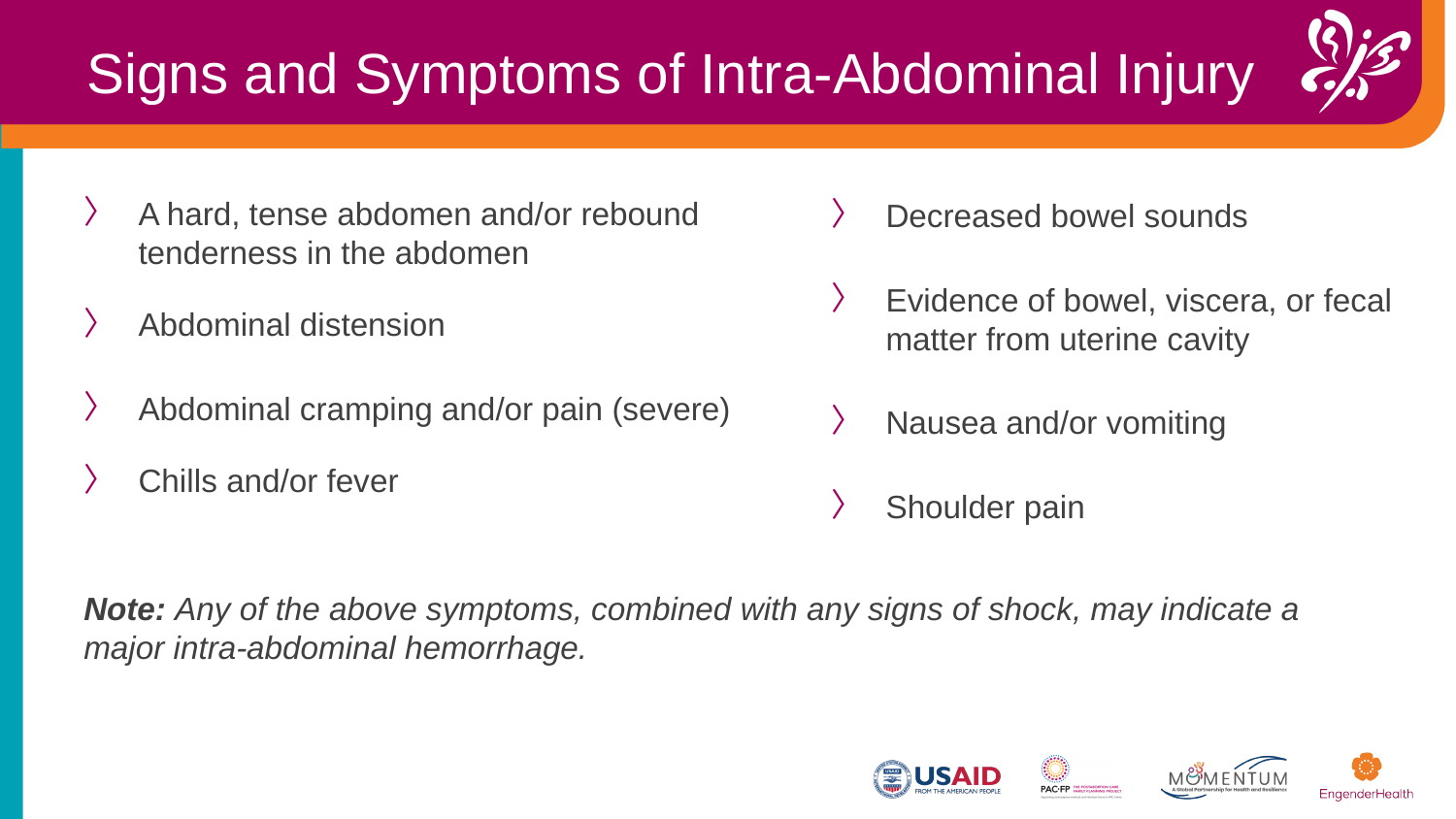

Signs and Symptoms of Intra-Abdominal Injury
A hard, tense abdomen and/or rebound tenderness in the abdomen
Abdominal distension
Abdominal cramping and/or pain (severe)
Chills and/or fever
Decreased bowel sounds
Evidence of bowel, viscera, or fecal matter from uterine cavity
Nausea and/or vomiting
Shoulder pain
Note: Any of the above symptoms, combined with any signs of shock, may indicate a major intra-abdominal hemorrhage.